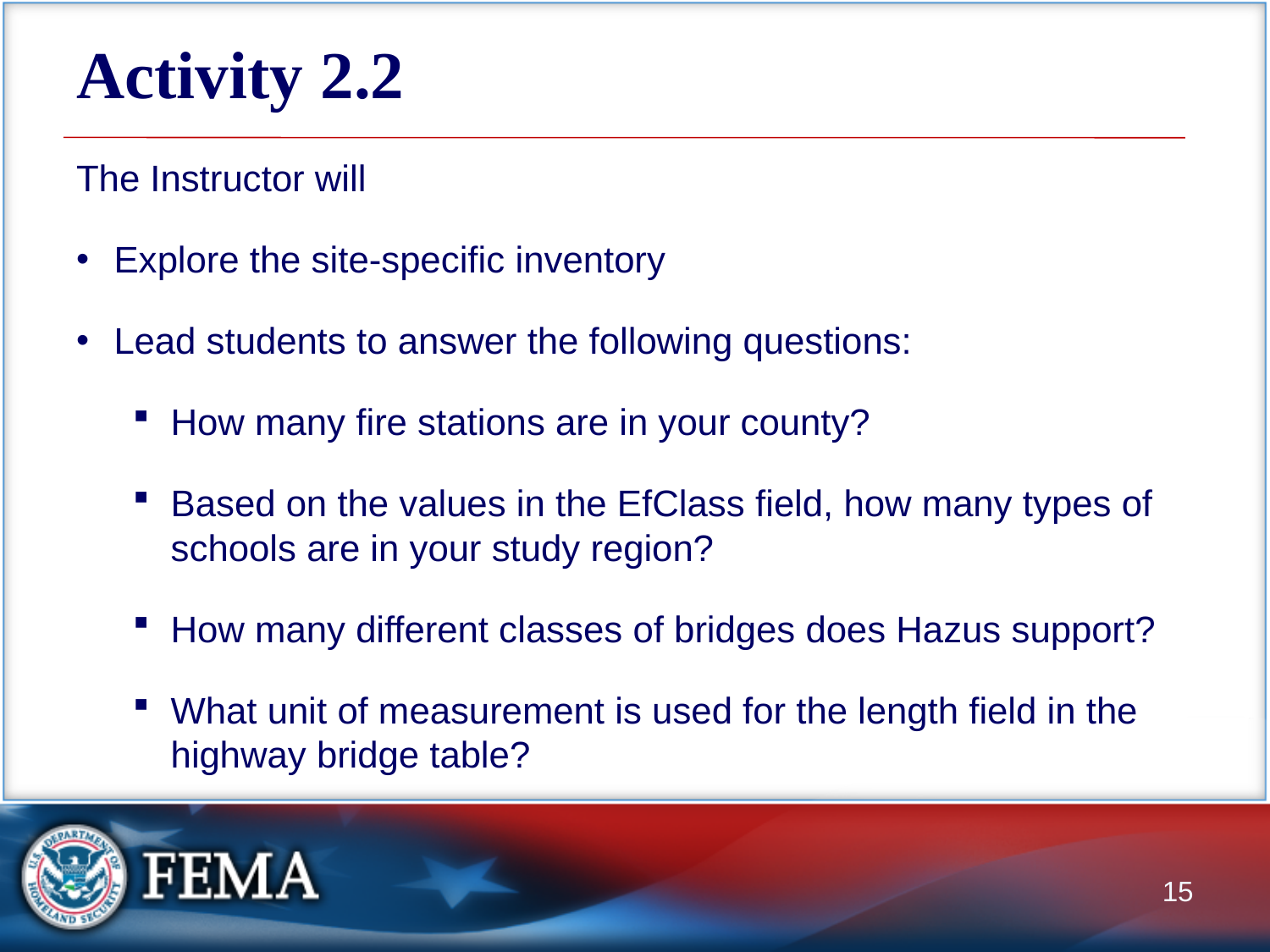

# Activity 2.2
The Instructor will
Explore the site-specific inventory
Lead students to answer the following questions:
How many fire stations are in your county?
Based on the values in the EfClass field, how many types of schools are in your study region?
How many different classes of bridges does Hazus support?
What unit of measurement is used for the length field in the highway bridge table?
15